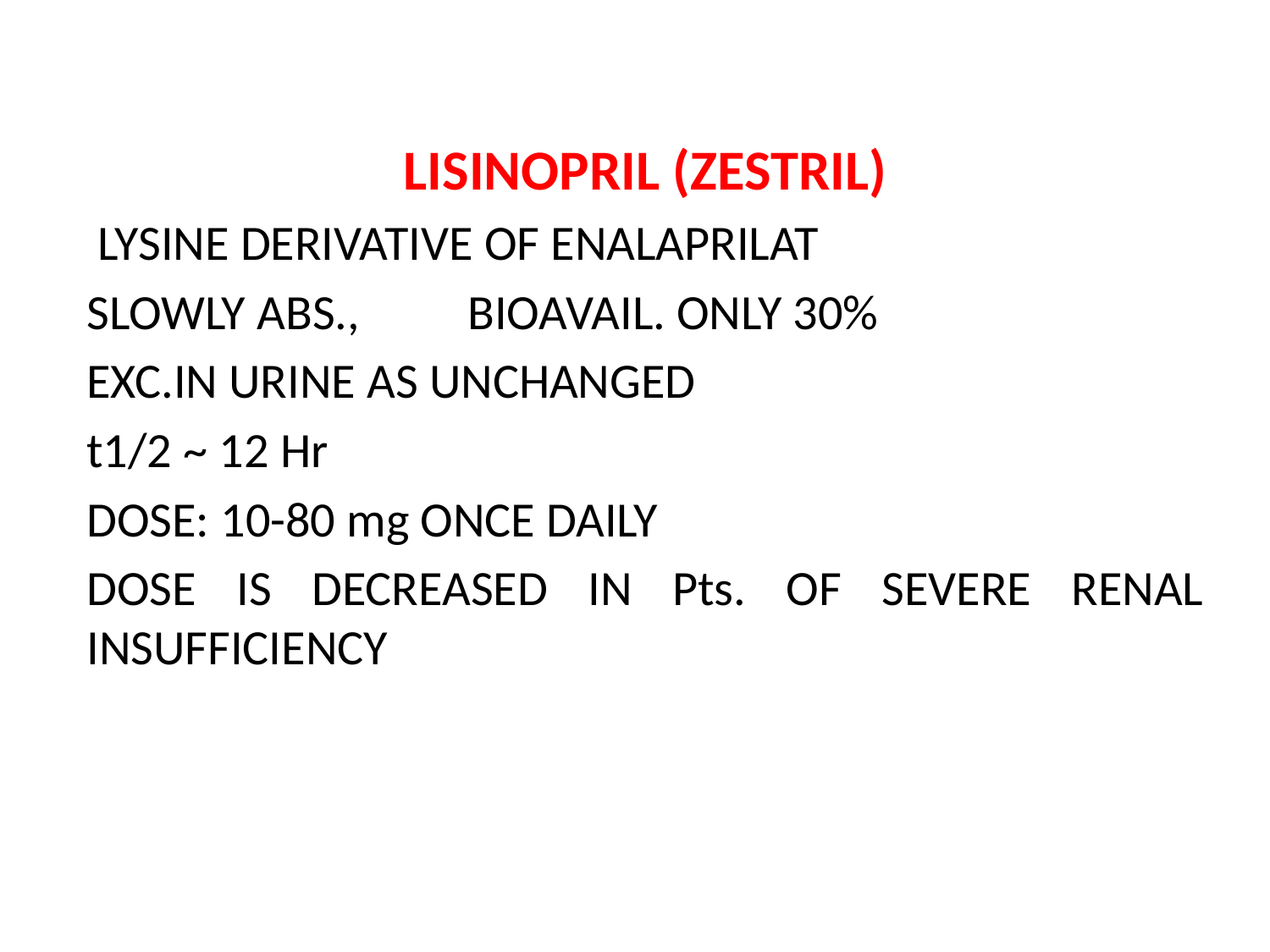

LISINOPRIL (ZESTRIL)
 LYSINE DERIVATIVE OF ENALAPRILAT
SLOWLY ABS., 	BIOAVAIL. ONLY 30%
EXC.IN URINE AS UNCHANGED
t1/2 ~ 12 Hr
DOSE: 10-80 mg ONCE DAILY
DOSE IS DECREASED IN Pts. OF SEVERE RENAL INSUFFICIENCY